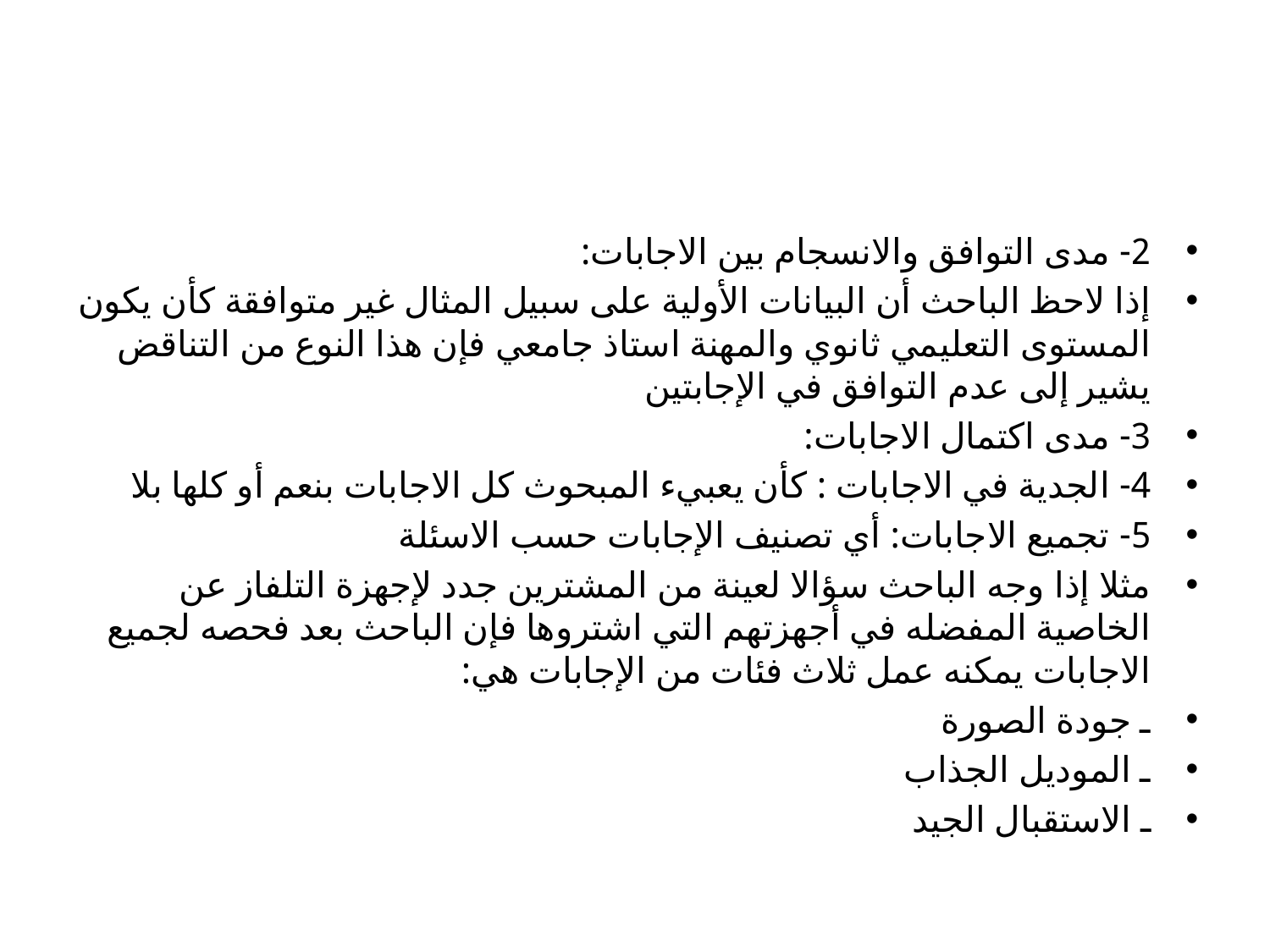

#
2- مدى التوافق والانسجام بين الاجابات:
إذا لاحظ الباحث أن البيانات الأولية على سبيل المثال غير متوافقة كأن يكون المستوى التعليمي ثانوي والمهنة استاذ جامعي فإن هذا النوع من التناقض يشير إلى عدم التوافق في الإجابتين
3- مدى اكتمال الاجابات:
4- الجدية في الاجابات : كأن يعبيء المبحوث كل الاجابات بنعم أو كلها بلا
5- تجميع الاجابات: أي تصنيف الإجابات حسب الاسئلة
مثلا إذا وجه الباحث سؤالا لعينة من المشترين جدد لإجهزة التلفاز عن الخاصية المفضله في أجهزتهم التي اشتروها فإن الباحث بعد فحصه لجميع الاجابات يمكنه عمل ثلاث فئات من الإجابات هي:
ـ جودة الصورة
ـ الموديل الجذاب
ـ الاستقبال الجيد